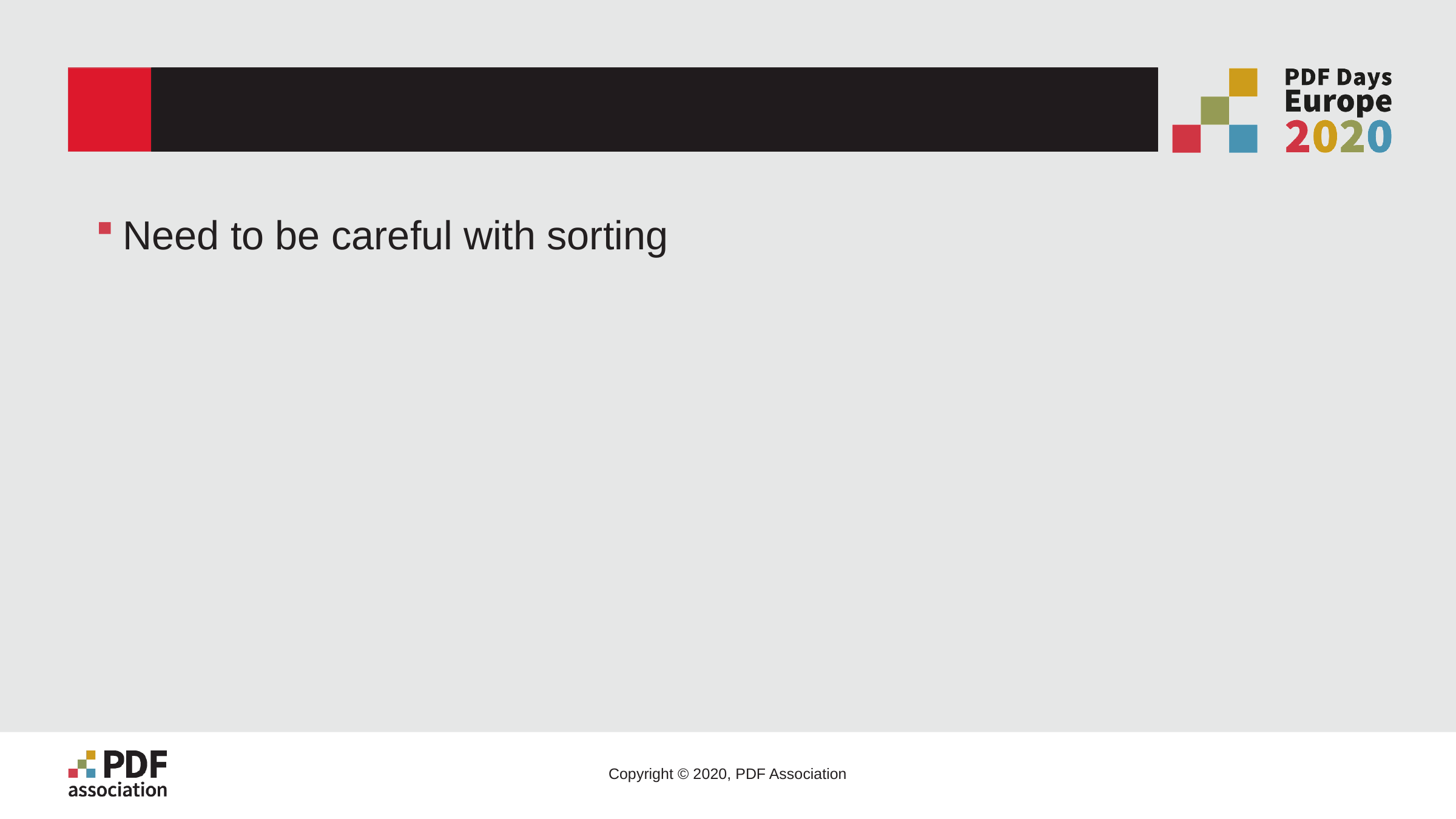

# Extracting base glyphs + marks
Need to be careful with sorting
21
Copyright © 2020, PDF Association